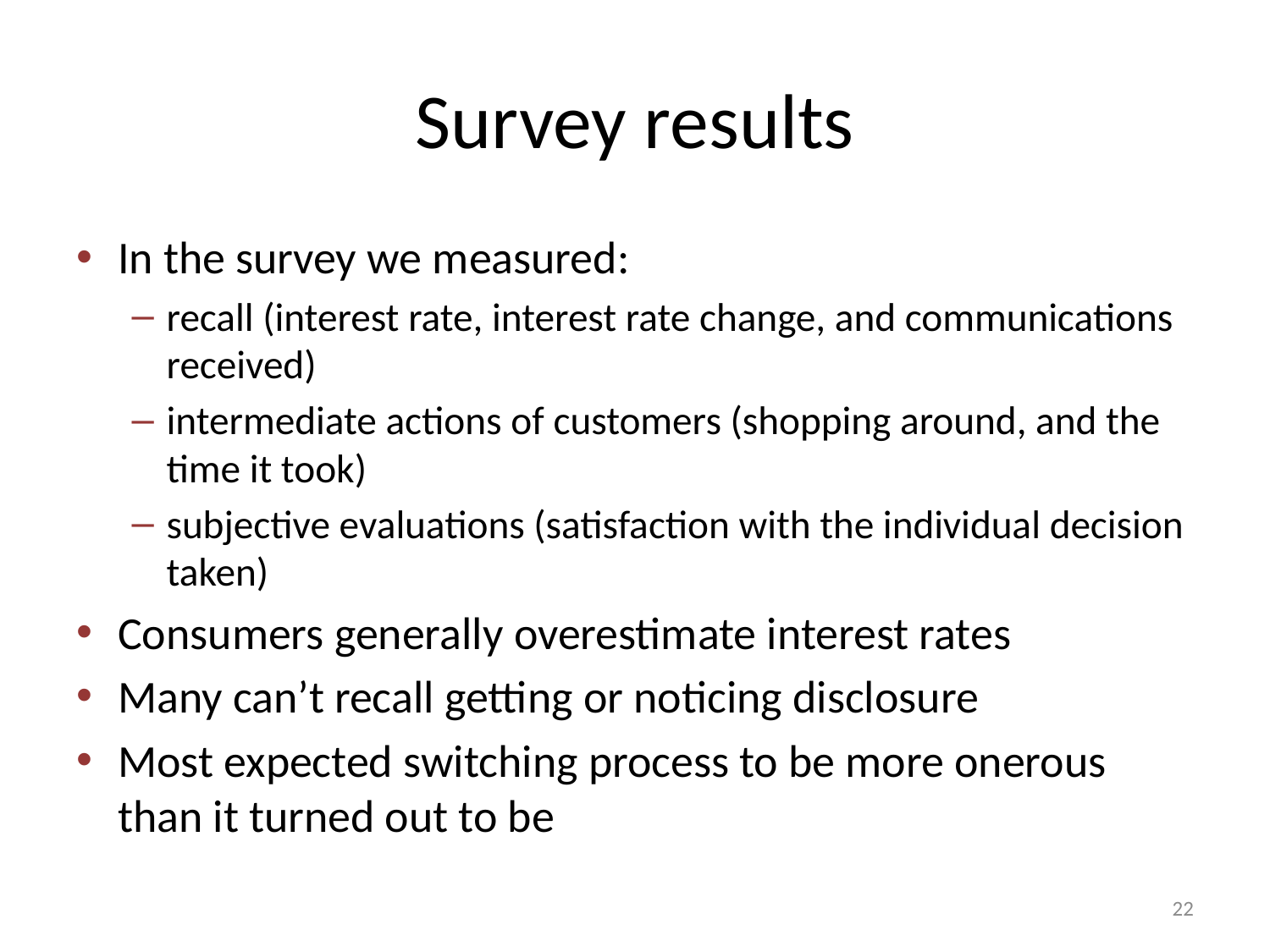

# Survey results
In the survey we measured:
recall (interest rate, interest rate change, and communications received)
intermediate actions of customers (shopping around, and the time it took)
subjective evaluations (satisfaction with the individual decision taken)
Consumers generally overestimate interest rates
Many can’t recall getting or noticing disclosure
Most expected switching process to be more onerous than it turned out to be

22